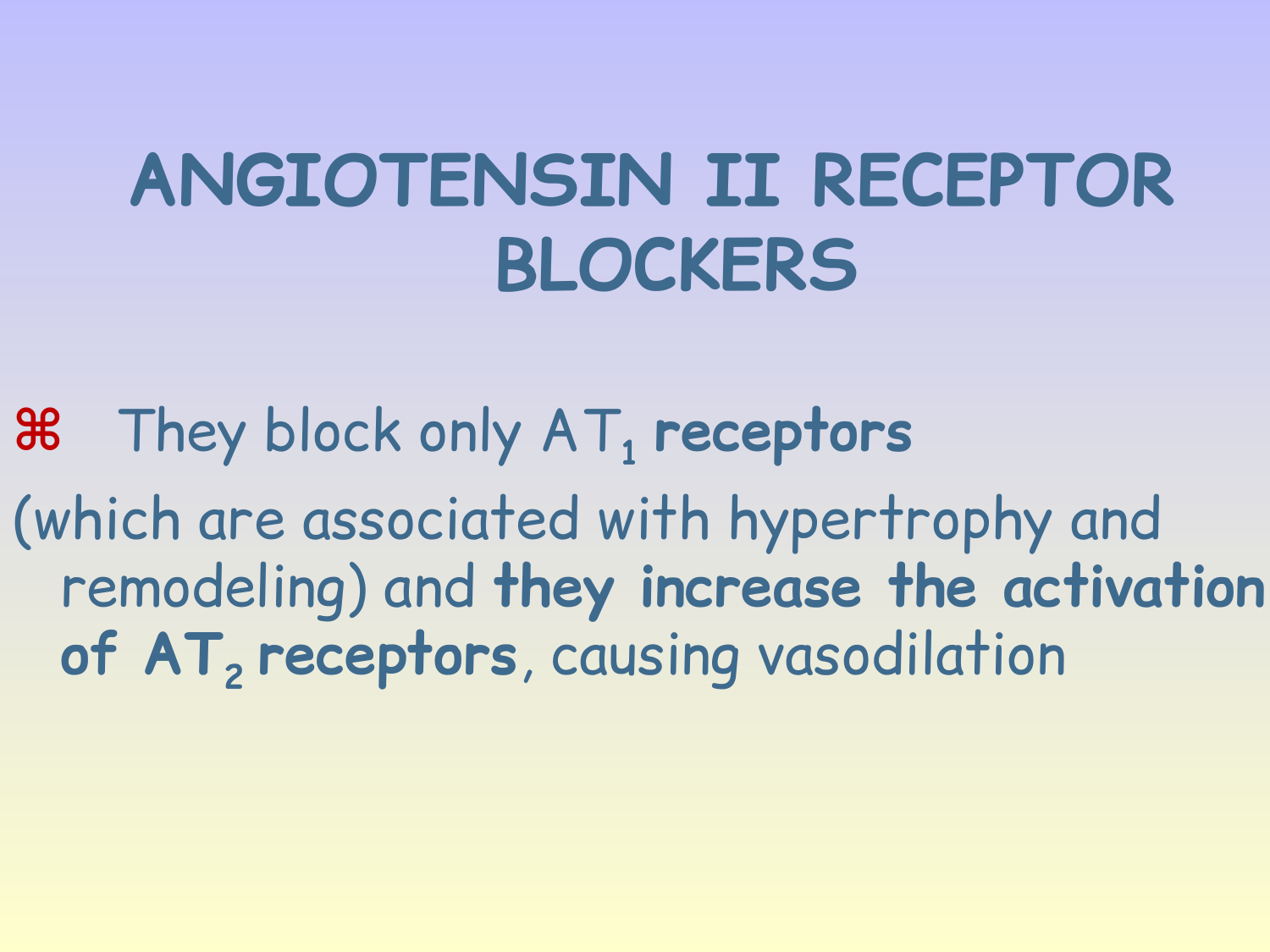

ANGIOTENSIN II RECEPTOR BLOCKERS

⌘   They block only AT1 receptors
(which are associated with hypertrophy and remodeling) and they increase the activation of AT2 receptors, causing vasodilation

#